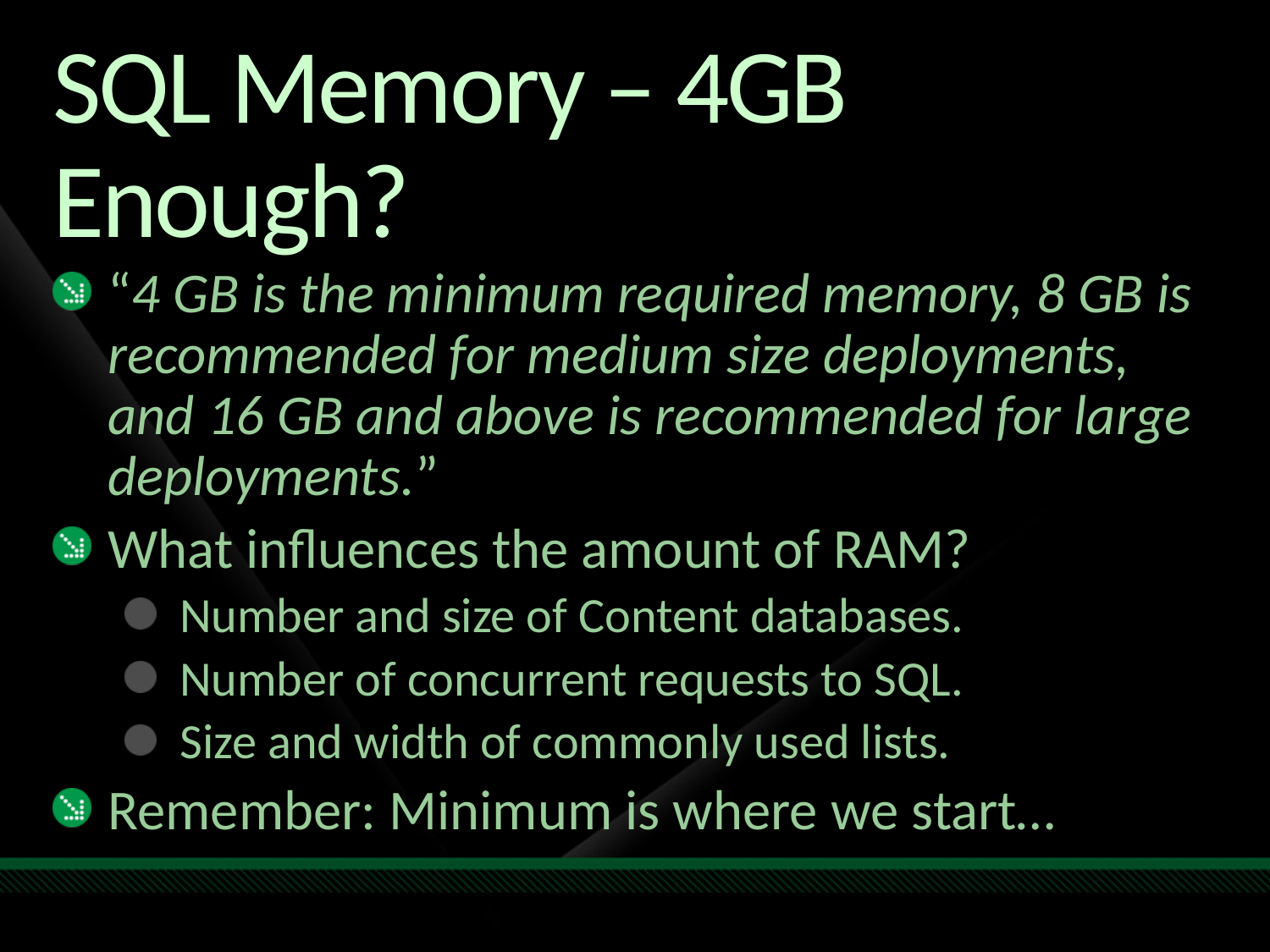

# SQL Memory – 4GB Enough?
“4 GB is the minimum required memory, 8 GB is recommended for medium size deployments, and 16 GB and above is recommended for large deployments.”
What influences the amount of RAM?
Number and size of Content databases.
Number of concurrent requests to SQL.
Size and width of commonly used lists.
Remember: Minimum is where we start…